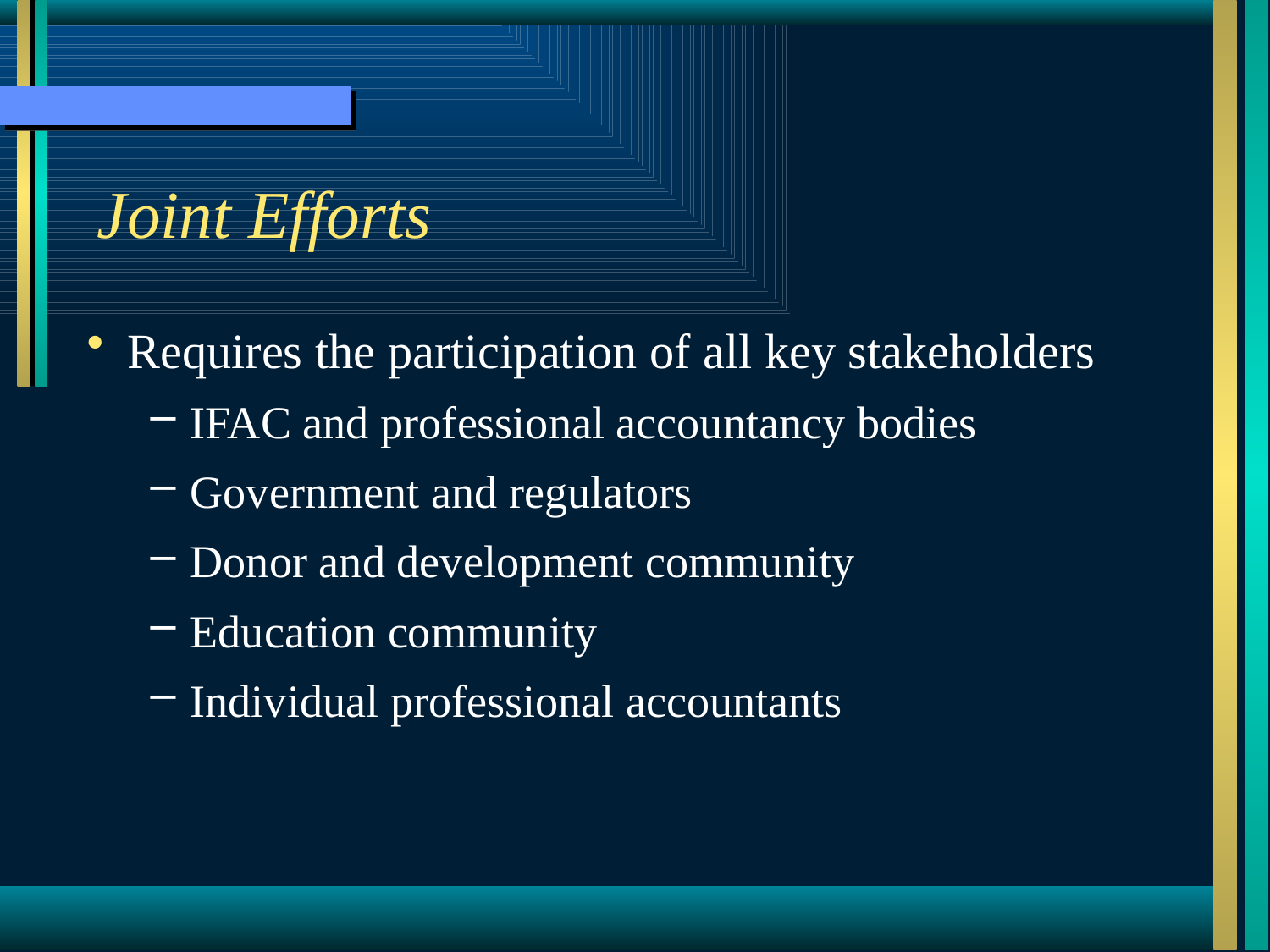

Joint Efforts
Requires the participation of all key stakeholders
IFAC and professional accountancy bodies
Government and regulators
Donor and development community
Education community
Individual professional accountants